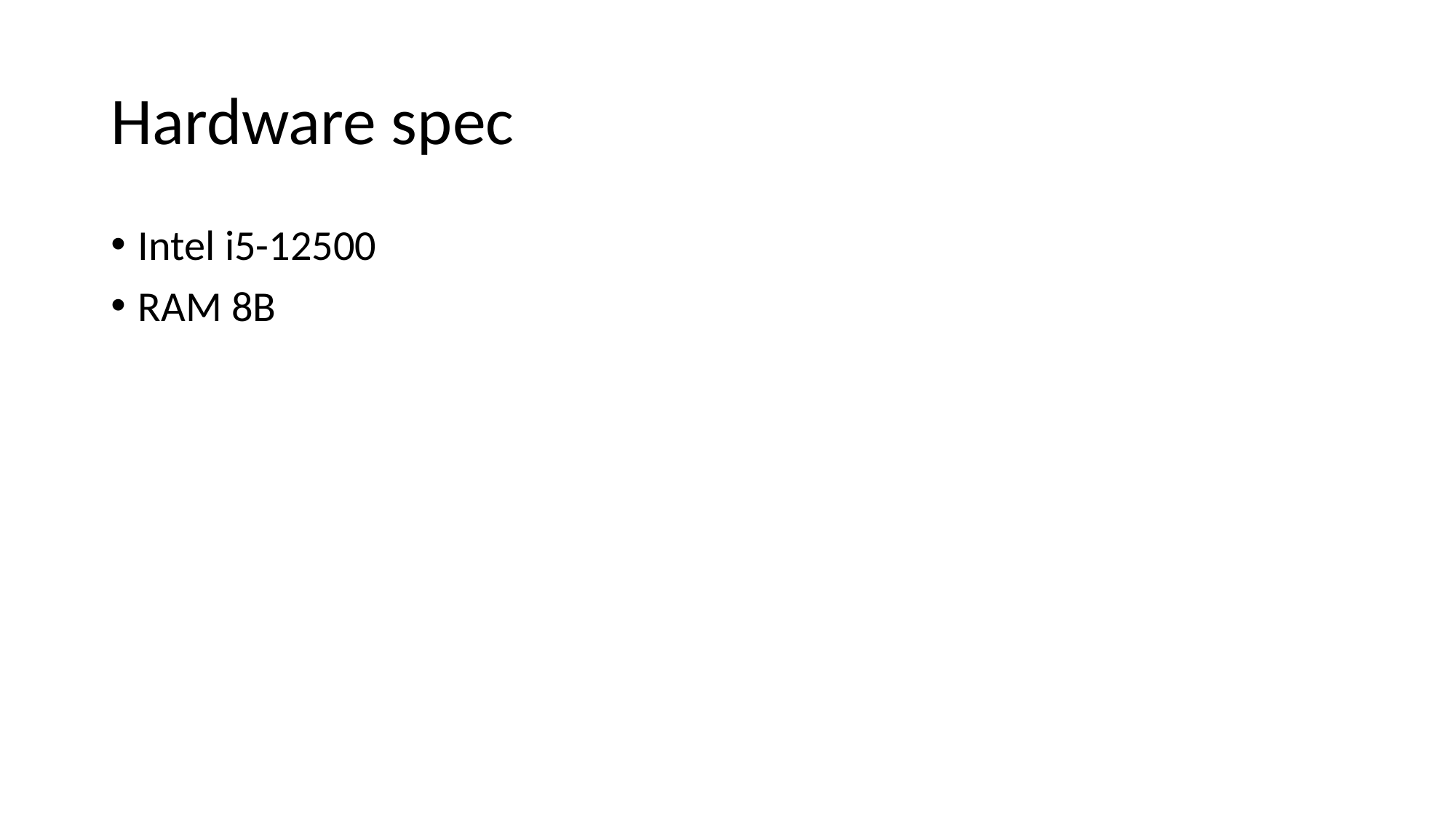

# Hardware spec
Intel i5-12500
RAM 8B